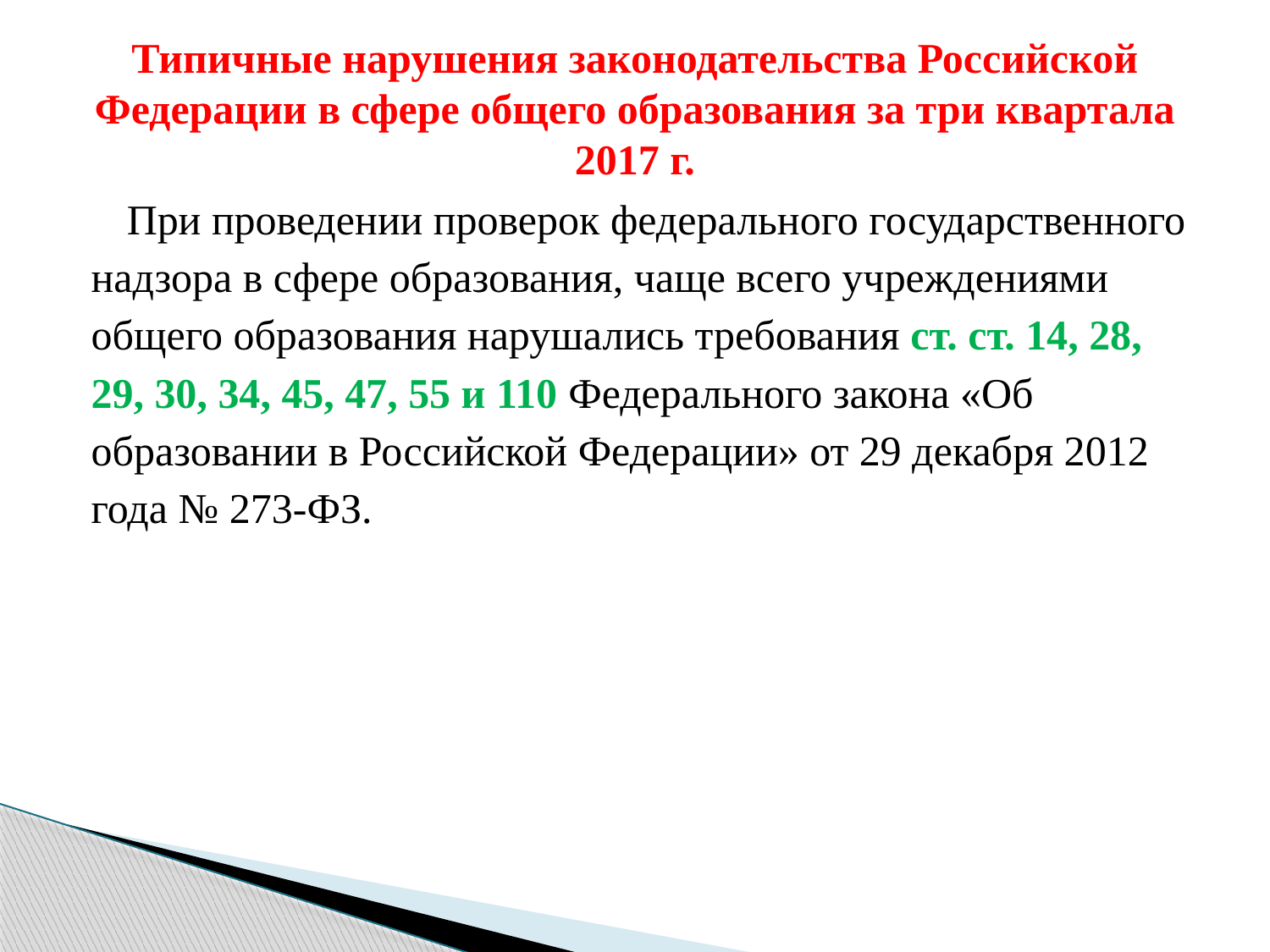

# Типичные нарушения законодательства Российской Федерации в сфере общего образования за три квартала 2017 г.
	При проведении проверок федерального государственного
надзора в сфере образования, чаще всего учреждениями
общего образования нарушались требования ст. ст. 14, 28,
29, 30, 34, 45, 47, 55 и 110 Федерального закона «Об
образовании в Российской Федерации» от 29 декабря 2012
года № 273-ФЗ.